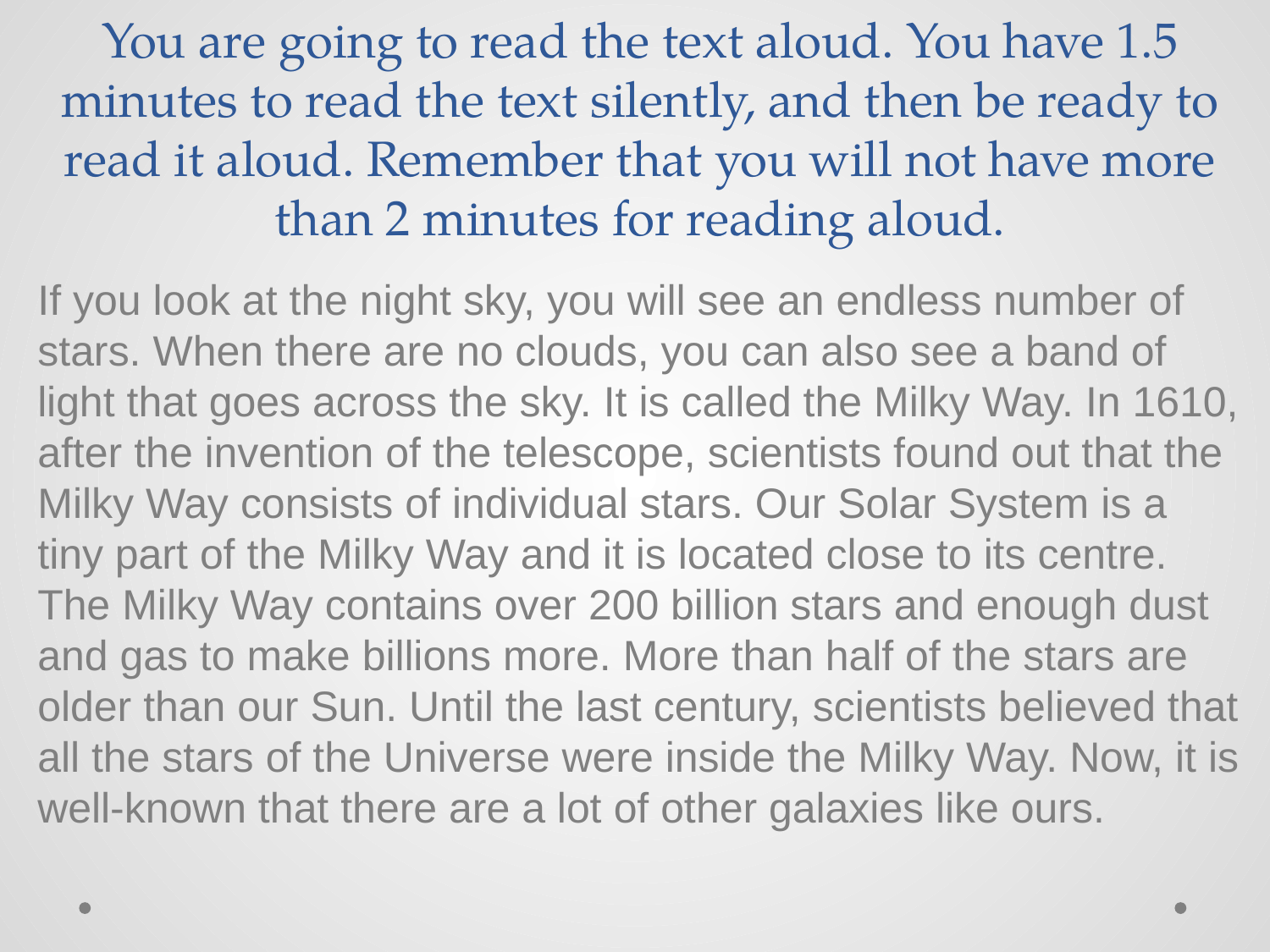

# You are going to read the text aloud. You have 1.5 minutes to read the text silently, and then be ready to read it aloud. Remember that you will not have more than 2 minutes for reading aloud.
If you look at the night sky, you will see an endless number of stars. When there are no clouds, you can also see a band of light that goes across the sky. It is called the Milky Way. In 1610, after the invention of the telescope, scientists found out that the Milky Way consists of individual stars. Our Solar System is a tiny part of the Milky Way and it is located close to its centre. The Milky Way contains over 200 billion stars and enough dust and gas to make billions more. More than half of the stars are older than our Sun. Until the last century, scientists believed that all the stars of the Universe were inside the Milky Way. Now, it is well-known that there are a lot of other galaxies like ours.